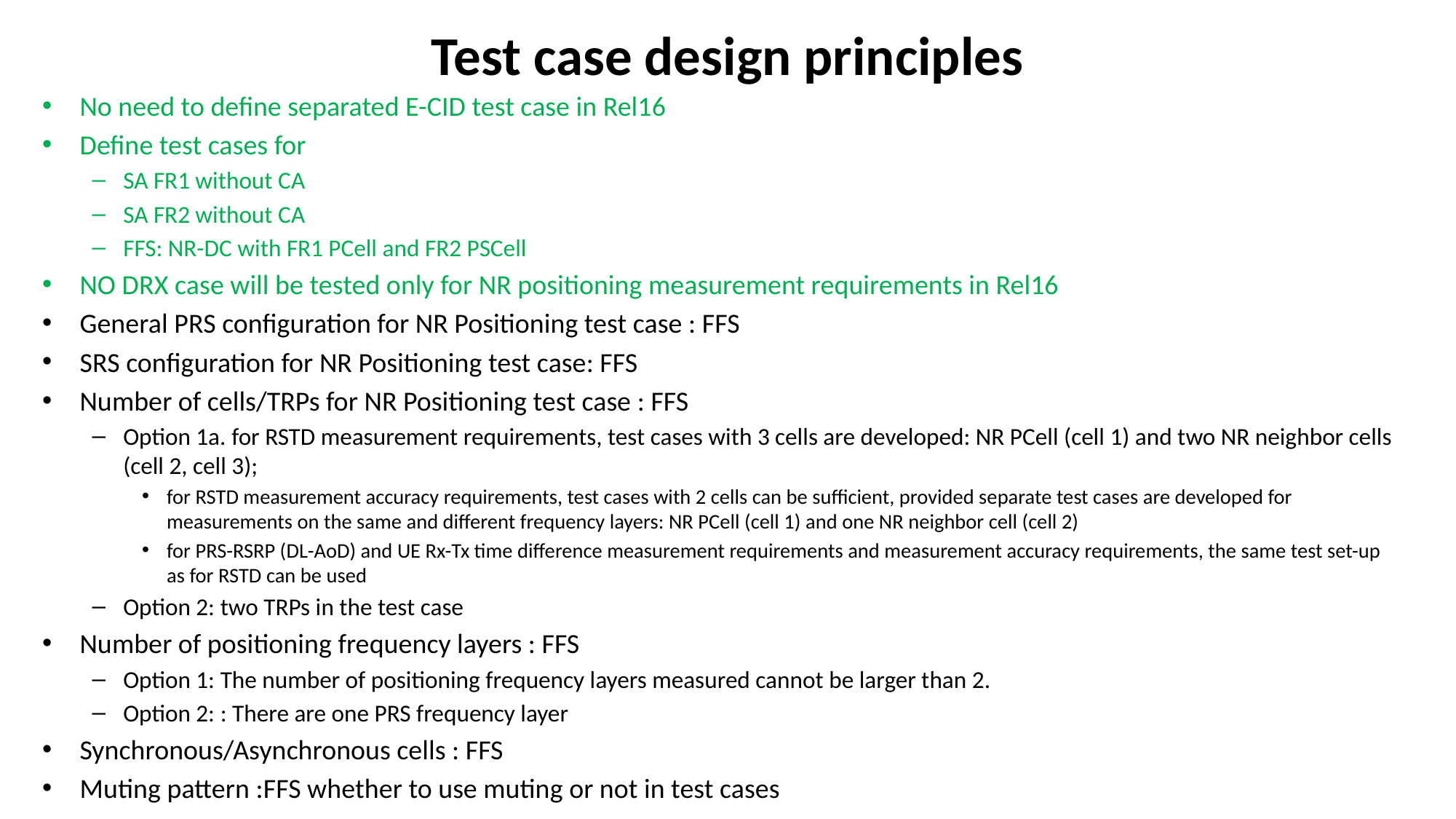

# Test case design principles
No need to define separated E-CID test case in Rel16
Define test cases for
SA FR1 without CA
SA FR2 without CA
FFS: NR-DC with FR1 PCell and FR2 PSCell
NO DRX case will be tested only for NR positioning measurement requirements in Rel16
General PRS configuration for NR Positioning test case : FFS
SRS configuration for NR Positioning test case: FFS
Number of cells/TRPs for NR Positioning test case : FFS
Option 1a. for RSTD measurement requirements, test cases with 3 cells are developed: NR PCell (cell 1) and two NR neighbor cells (cell 2, cell 3);
for RSTD measurement accuracy requirements, test cases with 2 cells can be sufficient, provided separate test cases are developed for measurements on the same and different frequency layers: NR PCell (cell 1) and one NR neighbor cell (cell 2)
for PRS-RSRP (DL-AoD) and UE Rx-Tx time difference measurement requirements and measurement accuracy requirements, the same test set-up as for RSTD can be used
Option 2: two TRPs in the test case
Number of positioning frequency layers : FFS
Option 1: The number of positioning frequency layers measured cannot be larger than 2.
Option 2: : There are one PRS frequency layer
Synchronous/Asynchronous cells : FFS
Muting pattern :FFS whether to use muting or not in test cases